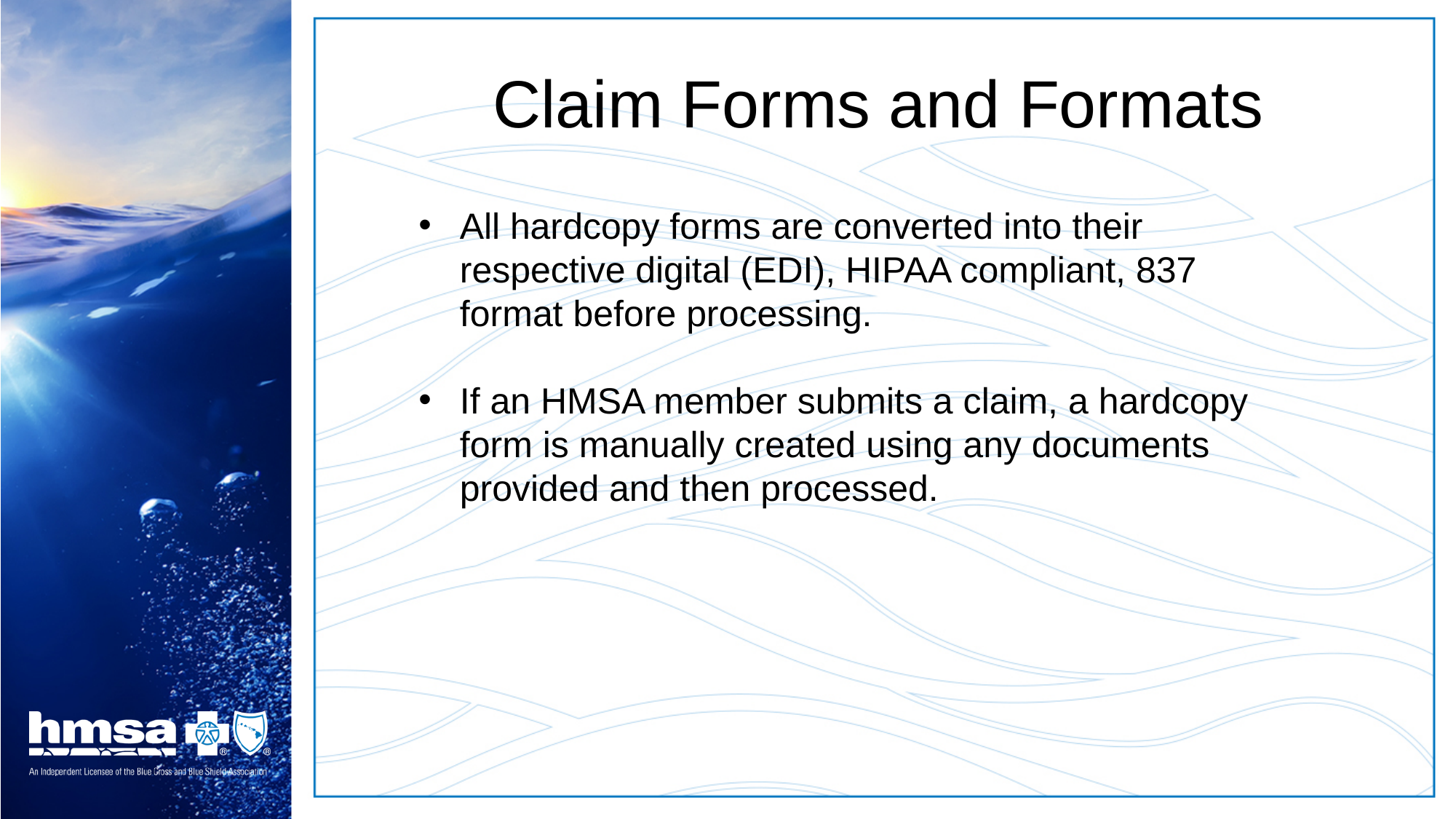

# Claim Forms and Formats
All hardcopy forms are converted into their respective digital (EDI), HIPAA compliant, 837 format before processing.

If an HMSA member submits a claim, a hardcopy form is manually created using any documents provided and then processed.